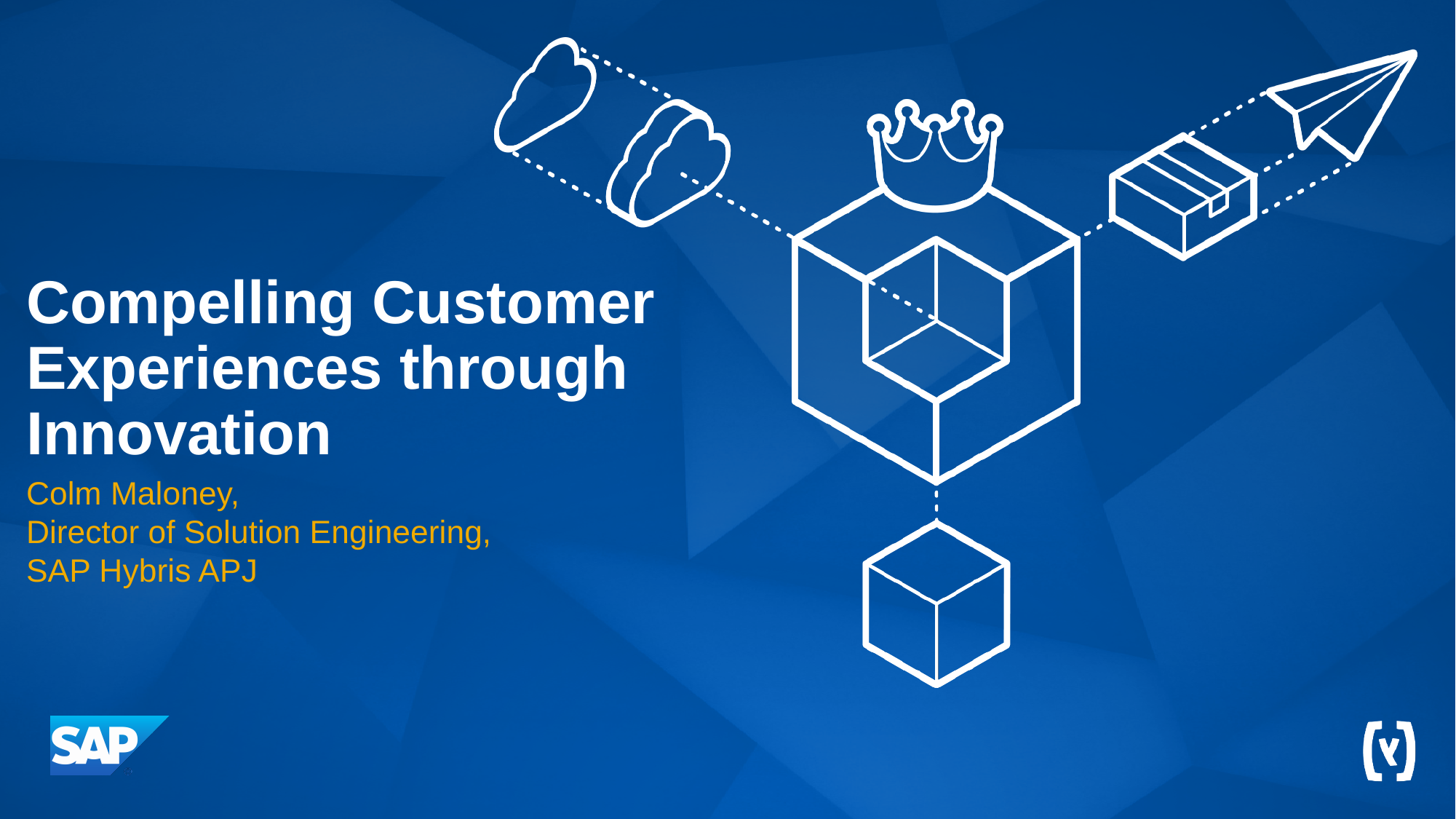

# Compelling Customer Experiences through Innovation
Colm Maloney,
Director of Solution Engineering,
SAP Hybris APJ